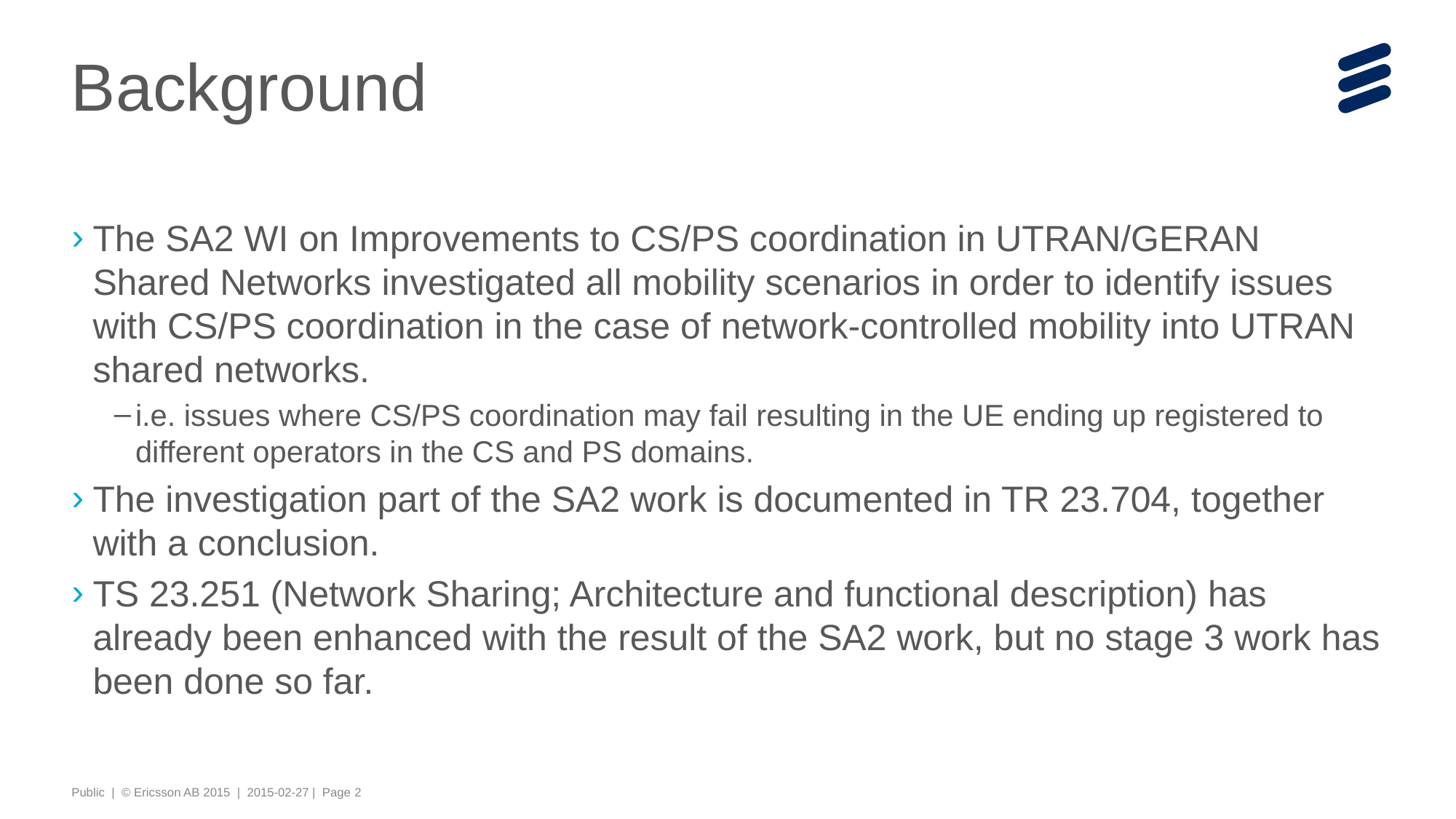

# Background
The SA2 WI on Improvements to CS/PS coordination in UTRAN/GERAN Shared Networks investigated all mobility scenarios in order to identify issues with CS/PS coordination in the case of network-controlled mobility into UTRAN shared networks.
i.e. issues where CS/PS coordination may fail resulting in the UE ending up registered to different operators in the CS and PS domains.
The investigation part of the SA2 work is documented in TR 23.704, together with a conclusion.
TS 23.251 (Network Sharing; Architecture and functional description) has already been enhanced with the result of the SA2 work, but no stage 3 work has been done so far.